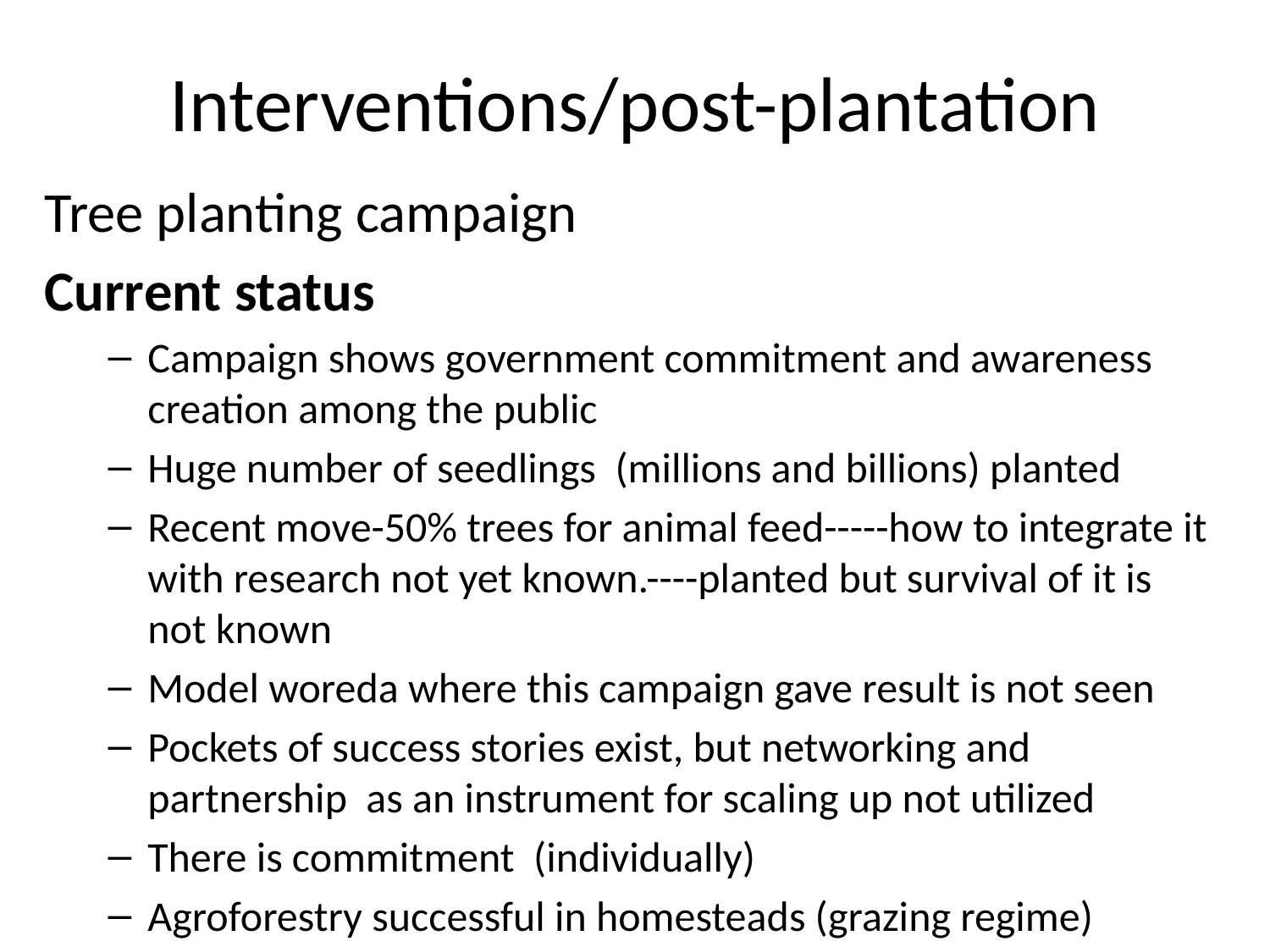

Interventions/post-plantation
Tree planting campaign
Current status
Campaign shows government commitment and awareness creation among the public
Huge number of seedlings  (millions and billions) planted
Recent move-50% trees for animal feed-----how to integrate it with research not yet known.----planted but survival of it is not known
Model woreda where this campaign gave result is not seen
Pockets of success stories exist, but networking and partnership  as an instrument for scaling up not utilized
There is commitment  (individually)
Agroforestry successful in homesteads (grazing regime)